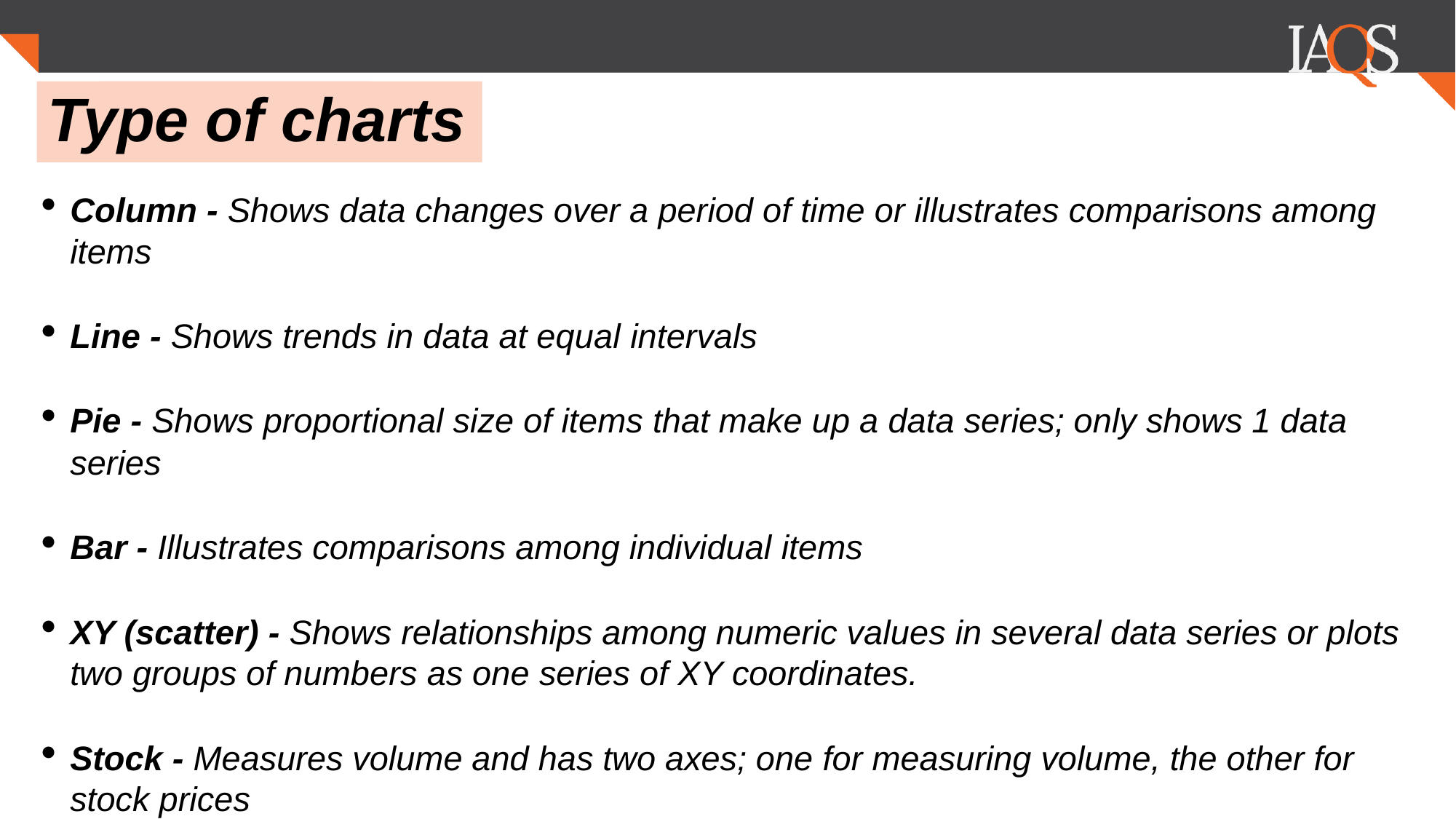

.
# Type of charts

Column - Shows data changes over a period of time or illustrates comparisons among  items

Line - Shows trends in data at equal intervals

Pie - Shows proportional size of items that make up a data series; only shows 1 data  series

Bar - Illustrates comparisons among individual items

XY (scatter) - Shows relationships among numeric values in several data series or plots  two groups of numbers as one series of XY coordinates.

Stock - Measures volume and has two axes; one for measuring volume, the other for  stock prices